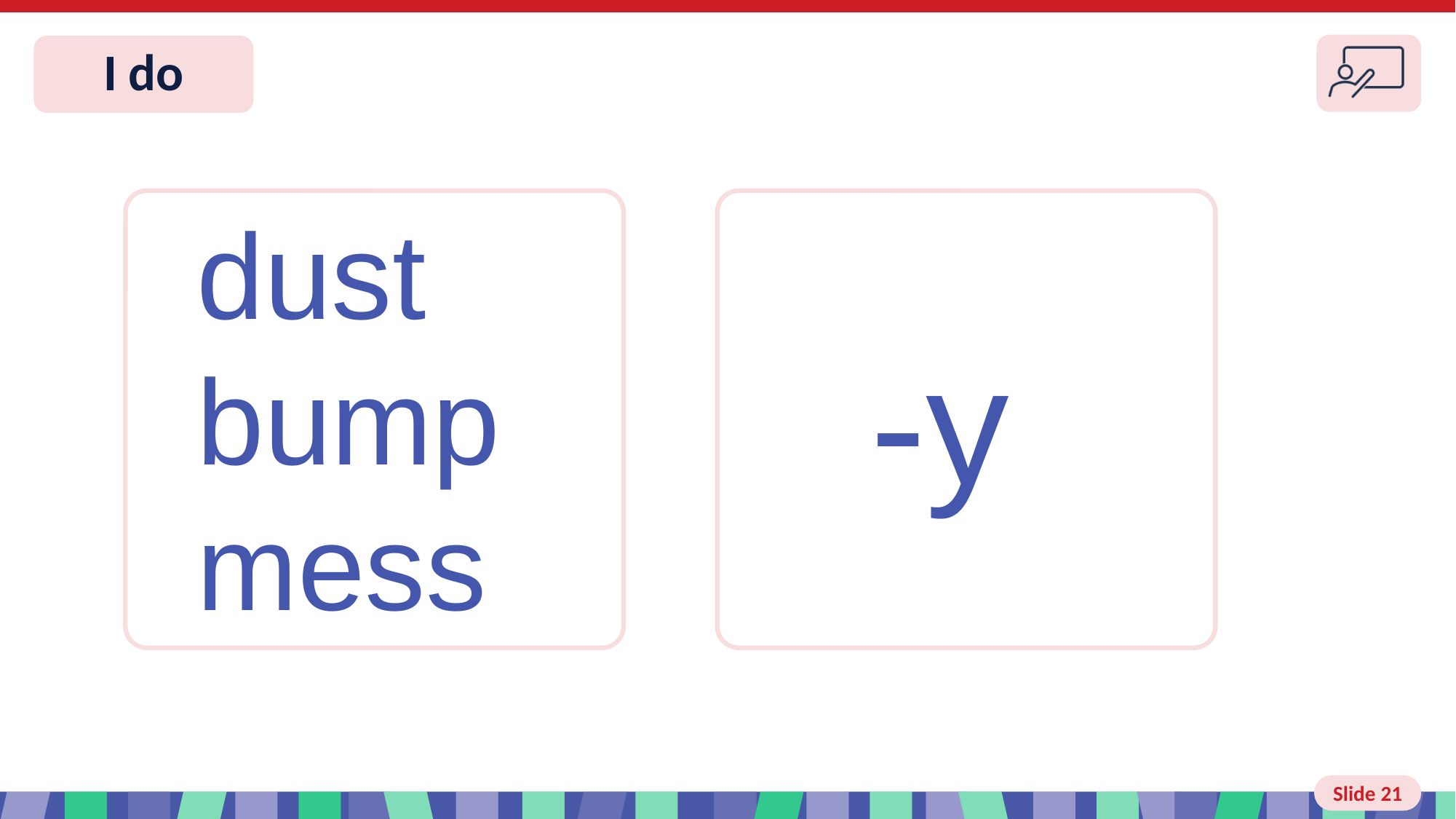

Slide 21 I do

dust
bump
mess
-y